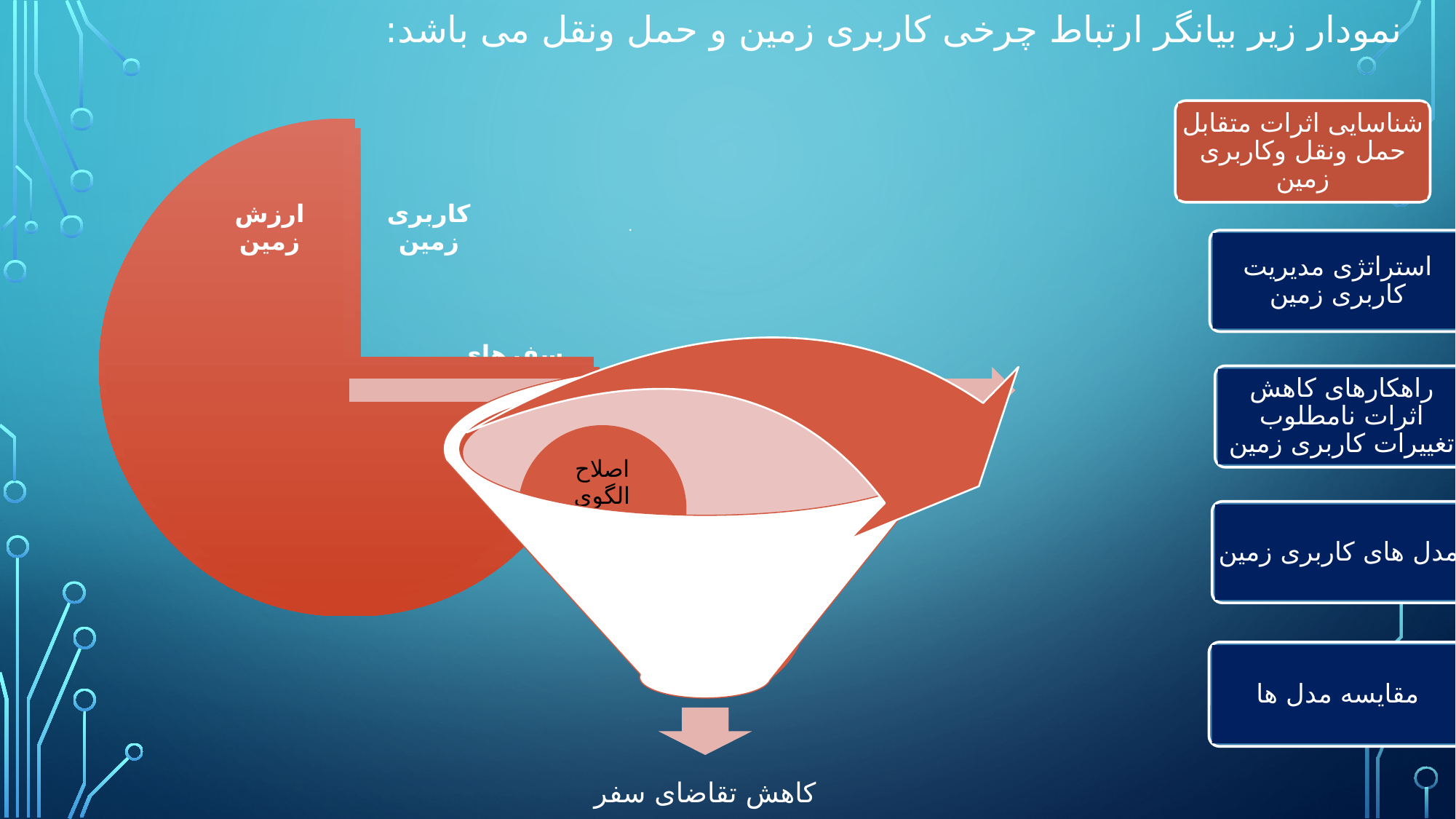

# نمودار زیر بیانگر ارتباط چرخی کاربری زمین و حمل ونقل می باشد:
کاربری
زمین
سفرهای
کوتاه
نیازهای
حمل ونقل
قابلیت
دسترسی
ارزش زمین
حمل ونقل

شناسایی اثرات متقابل حمل ونقل وکاربری زمین

استراتژی مدیریت کاربری زمین
کاهش تقاضای سفر
مکانیابی کارآمد

راهکارهای کاهش اثرات نامطلوب تغییرات کاربری زمین

مدل های کاربری زمین

مقایسه مدل ها